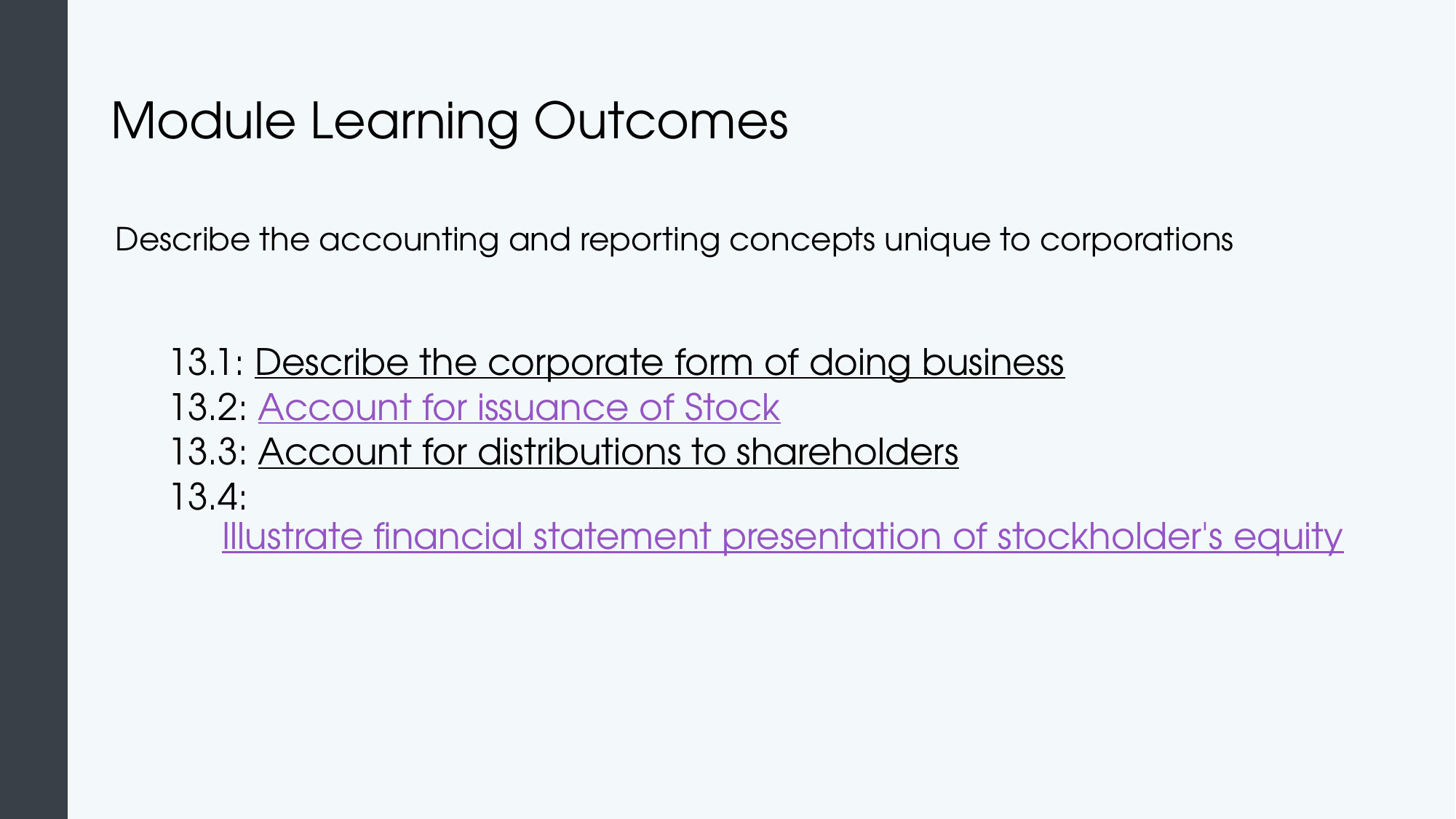

# Module Learning Outcomes
Describe the accounting and reporting concepts unique to corporations

13.1: Describe the corporate form of doing business
13.2: Account for issuance of Stock
13.3: Account for distributions to shareholders
13.4: Illustrate financial statement presentation of stockholder's equity